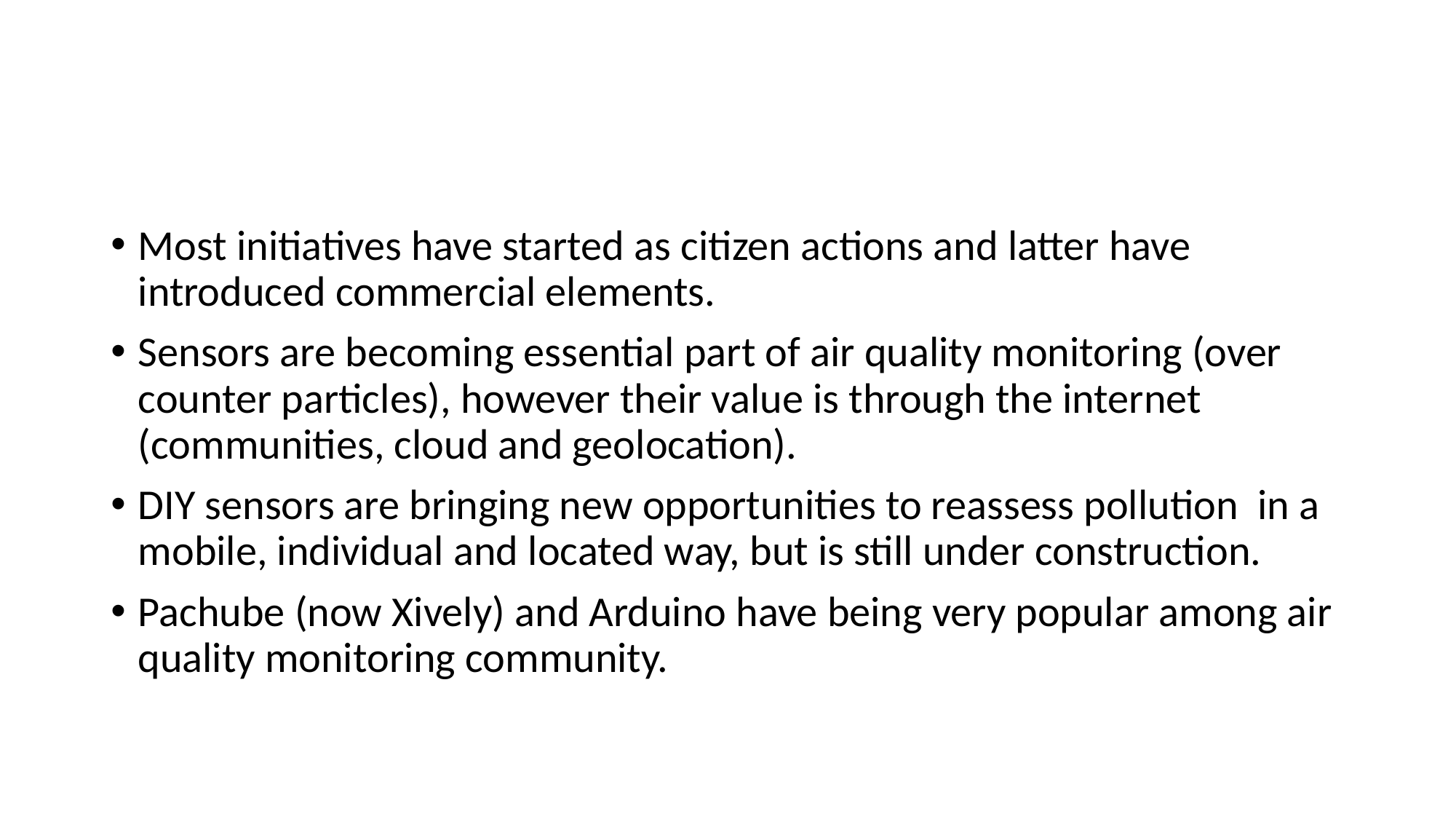

Most initiatives have started as citizen actions and latter have introduced commercial elements.
Sensors are becoming essential part of air quality monitoring (over counter particles), however their value is through the internet (communities, cloud and geolocation).
DIY sensors are bringing new opportunities to reassess pollution  in a mobile, individual and located way, but is still under construction.
Pachube (now Xively) and Arduino have being very popular among air quality monitoring community.